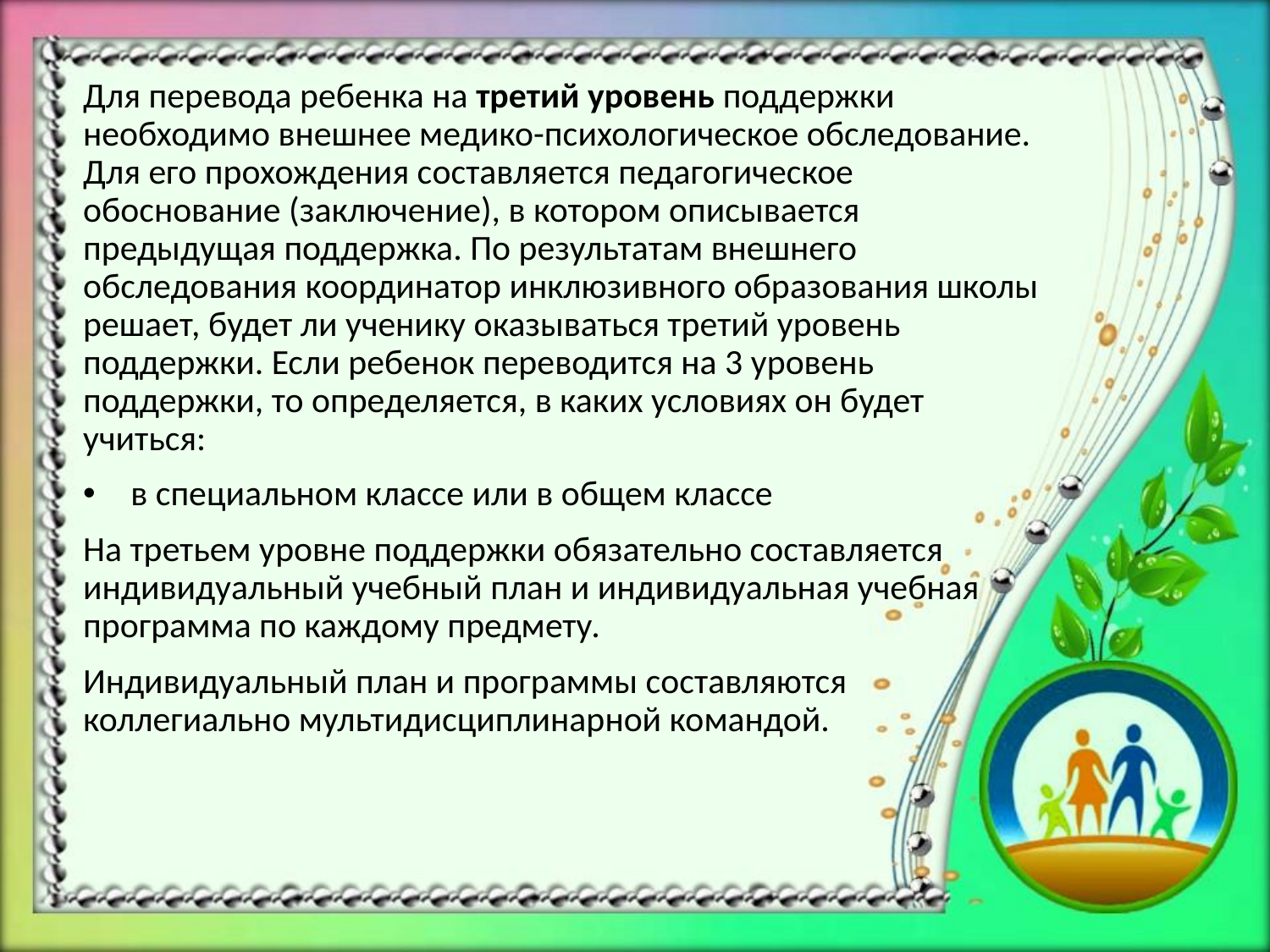

Для перевода ребенка на третий уровень поддержки необходимо внешнее медико-психологическое обследование. Для его прохождения составляется педагогическое обоснование (заключение), в котором описывается предыдущая поддержка. По результатам внешнего обследования координатор инклюзивного образования школы решает, будет ли ученику оказываться третий уровень поддержки. Если ребенок переводится на 3 уровень поддержки, то определяется, в каких условиях он будет учиться:
в специальном классе или в общем классе
На третьем уровне поддержки обязательно составляется индивидуальный учебный план и индивидуальная учебная программа по каждому предмету.
Индивидуальный план и программы составляются коллегиально мультидисциплинарной командой.